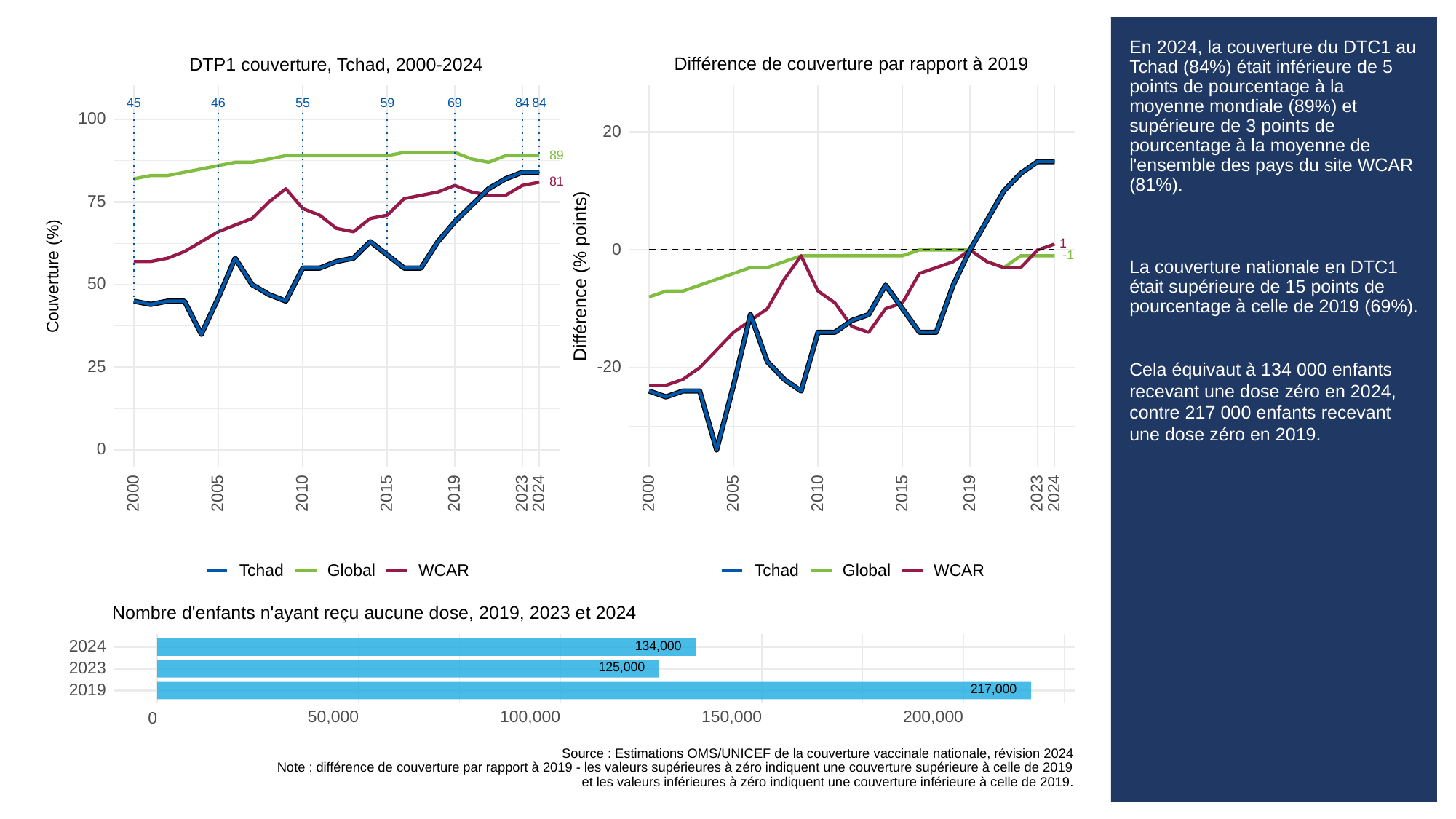

# En 2024, la couverture du DTC1 au Tchad (84%) était inférieure de 5 points de pourcentage à la moyenne mondiale (89%) et supérieure de 3 points de pourcentage à la moyenne de l'ensemble des pays du site WCAR (81%).

La couverture nationale en DTC1 était supérieure de 15 points de pourcentage à celle de 2019 (69%).

Cela équivaut à 134 000 enfants recevant une dose zéro en 2024, contre 217 000 enfants recevant une dose zéro en 2019.

Différence de couverture par rapport à 2019
DTP1 couverture, Tchad, 2000-2024

46
59
69
84
84
45
55

100

20

89

81

75

1

0

-1
Différence (% points)
Couverture (%)
50

25
-20

0

2023
2023
2000
2005
2010
2015
2019
2024
2000
2005
2010
2015
2019
2024
Global
WCAR
Global
WCAR
Tchad
Tchad

Nombre d'enfants n'ayant reçu aucune dose, 2019, 2023 et 2024

134,000
2024

125,000
2023

217,000
2019

50,000
100,000
150,000
200,000
0
Source : Estimations OMS/UNICEF de la couverture vaccinale nationale, révision 2024
Note : différence de couverture par rapport à 2019 - les valeurs supérieures à zéro indiquent une couverture supérieure à celle de 2019
et les valeurs inférieures à zéro indiquent une couverture inférieure à celle de 2019.